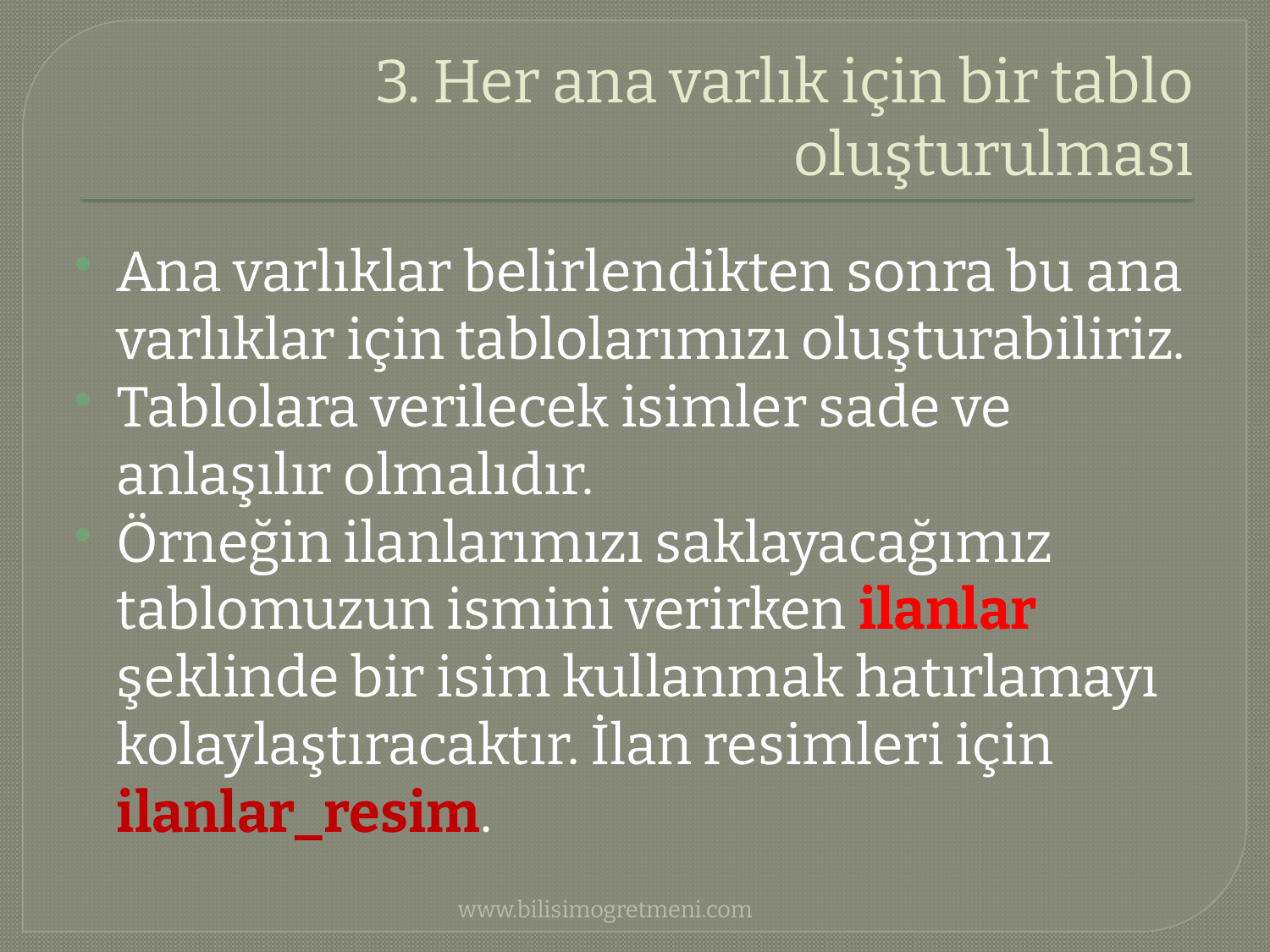

# 3. Her ana varlık için bir tablo oluşturulması
Ana varlıklar belirlendikten sonra bu ana varlıklar için tablolarımızı oluşturabiliriz.
Tablolara verilecek isimler sade ve anlaşılır olmalıdır.
Örneğin ilanlarımızı saklayacağımız tablomuzun ismini verirken ilanlar şeklinde bir isim kullanmak hatırlamayı kolaylaştıracaktır. İlan resimleri için ilanlar_resim.
www.bilisimogretmeni.com